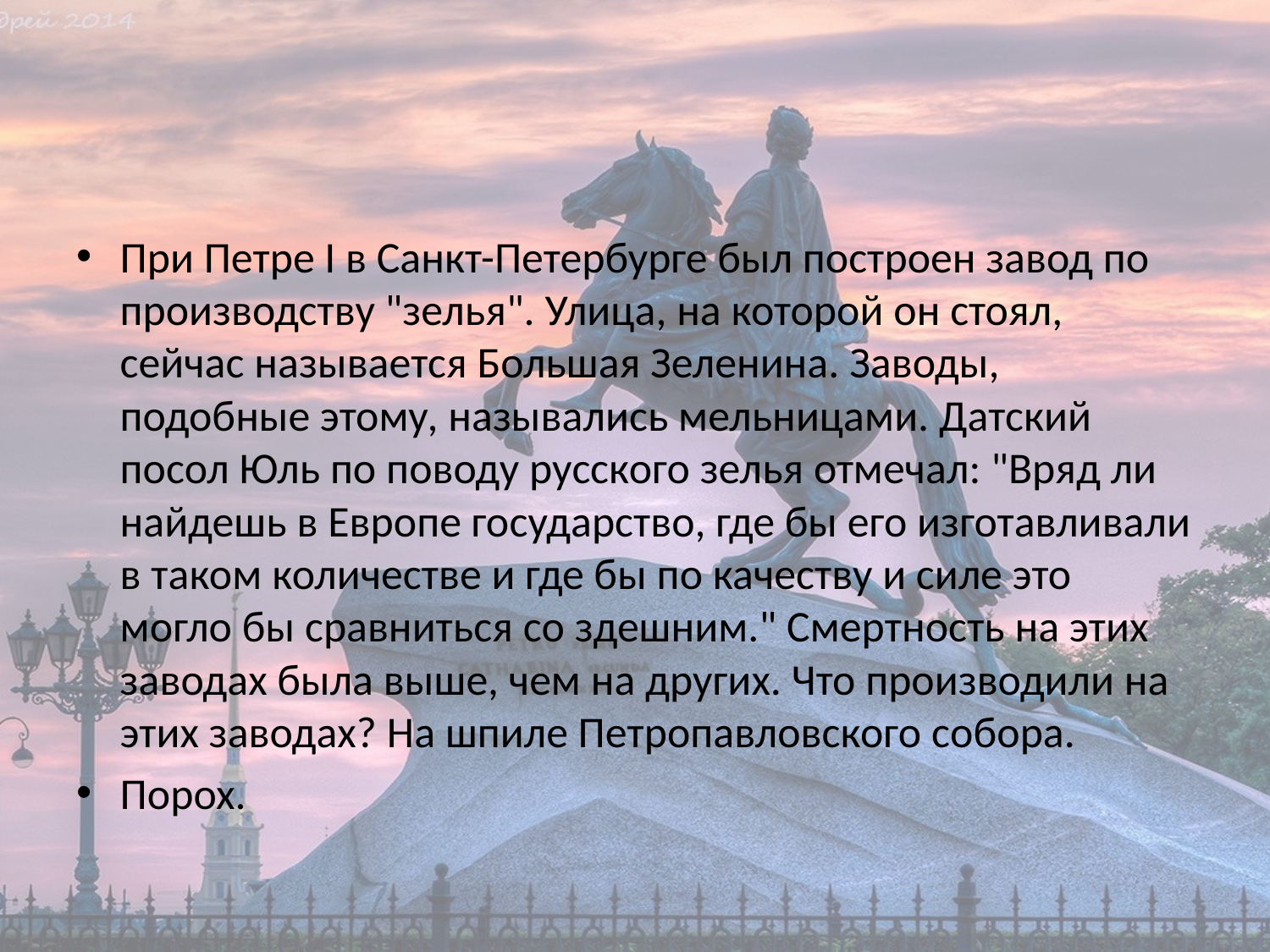

#
При Петре I в Санкт-Петербурге был построен завод по производству "зелья". Улица, на которой он стоял, сейчас называется Большая Зеленина. Заводы, подобные этому, назывались мельницами. Датский посол Юль по поводу русского зелья отмечал: "Вряд ли найдешь в Европе государство, где бы его изготавливали в таком количестве и где бы по качеству и силе это могло бы сравниться со здешним." Смертность на этих заводах была выше, чем на других. Что производили на этих заводах? На шпиле Петропавловского собора.
Порох.